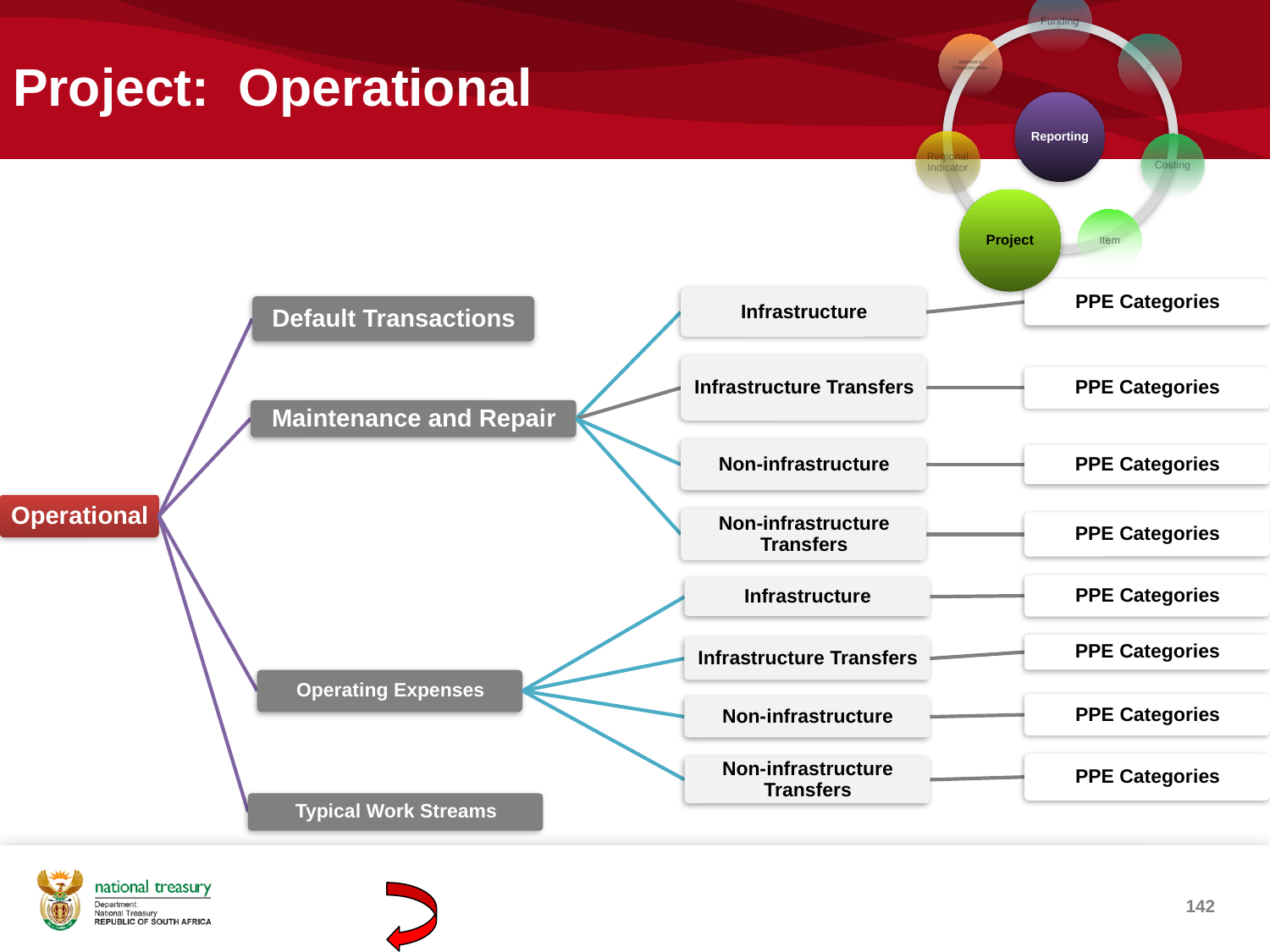

Reporting
Funding
Function
Costing
Item
Project
Regional Indicator
Standard Classification
# Project:  Operational
Operational

Default Transactions

Maintenance and Repair

Infrastructure

PPE Categories

Infrastructure Transfers

PPE Categories

Non-infrastructure

PPE Categories

Non-infrastructure Transfers

PPE Categories

Operating Expenses

Infrastructure

PPE Categories

Infrastructure Transfers

PPE Categories

Non-infrastructure

PPE Categories

Non-infrastructure Transfers

PPE Categories

Typical Work Streams

142